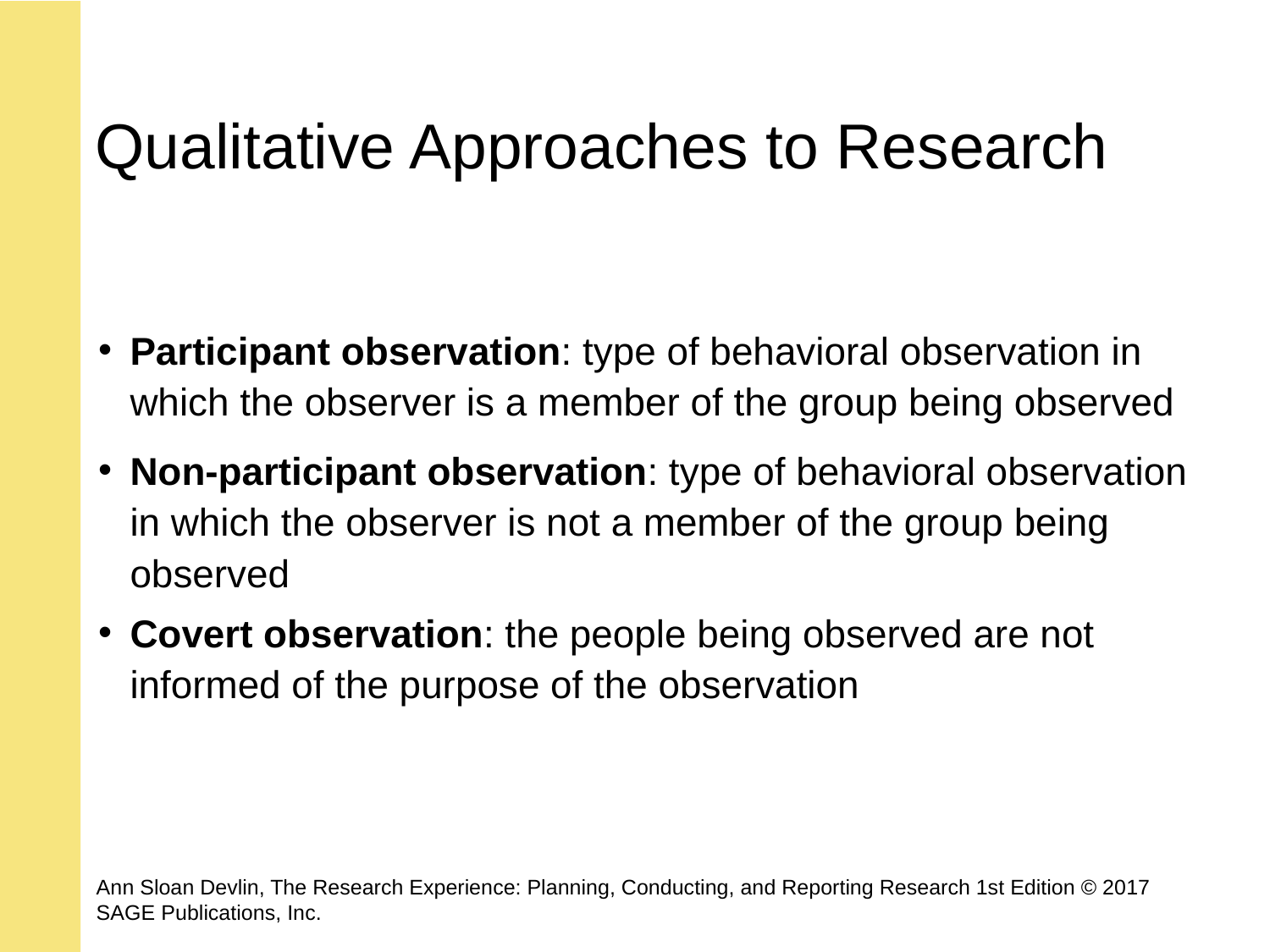

# Qualitative Approaches to Research
Participant observation: type of behavioral observation in which the observer is a member of the group being observed
Non-participant observation: type of behavioral observation in which the observer is not a member of the group being observed
Covert observation: the people being observed are not informed of the purpose of the observation